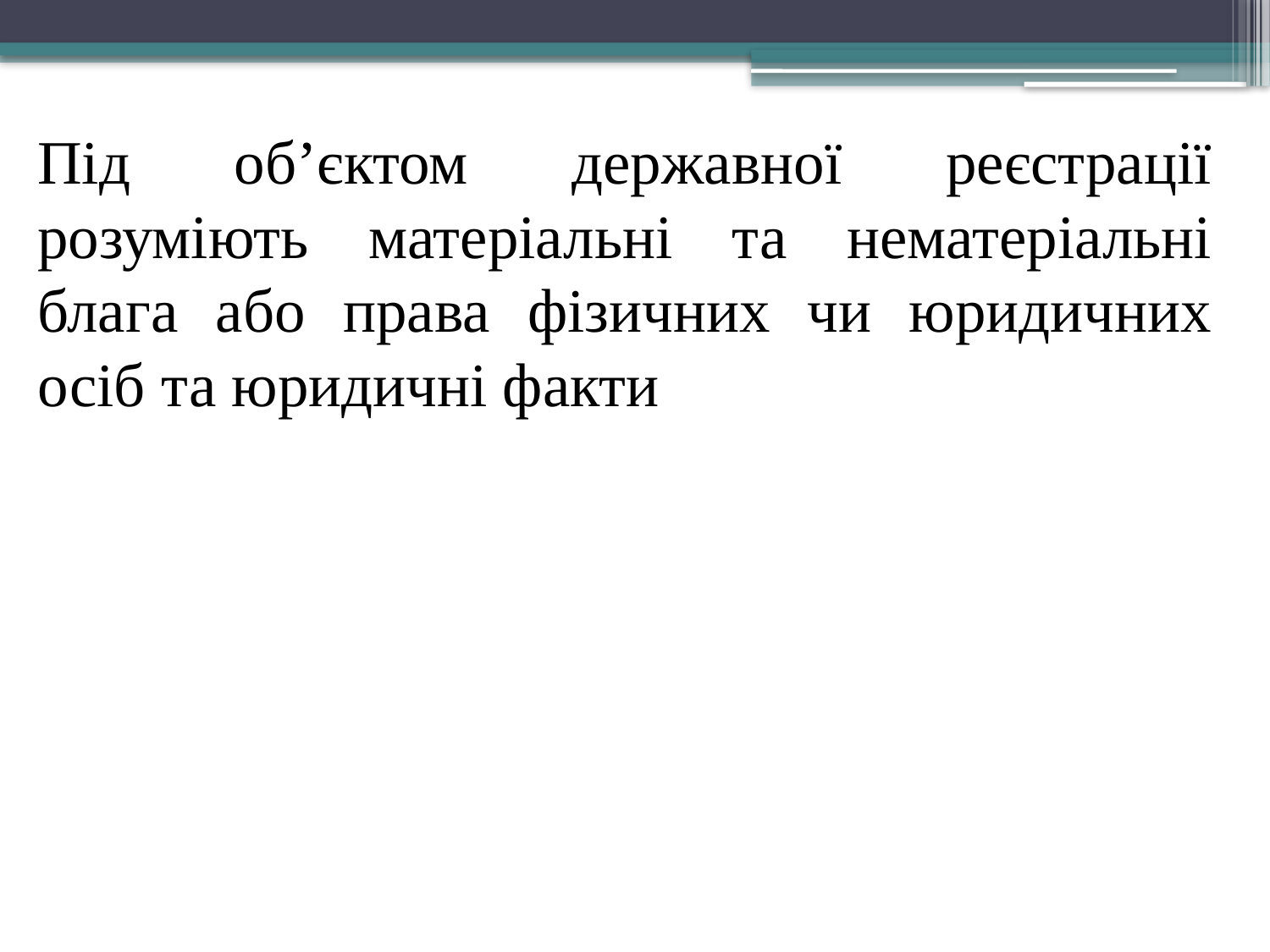

Під об’єктом державної реєстрації розуміють матеріальні та нематеріальні блага або права фізичних чи юридичних осіб та юридичні факти